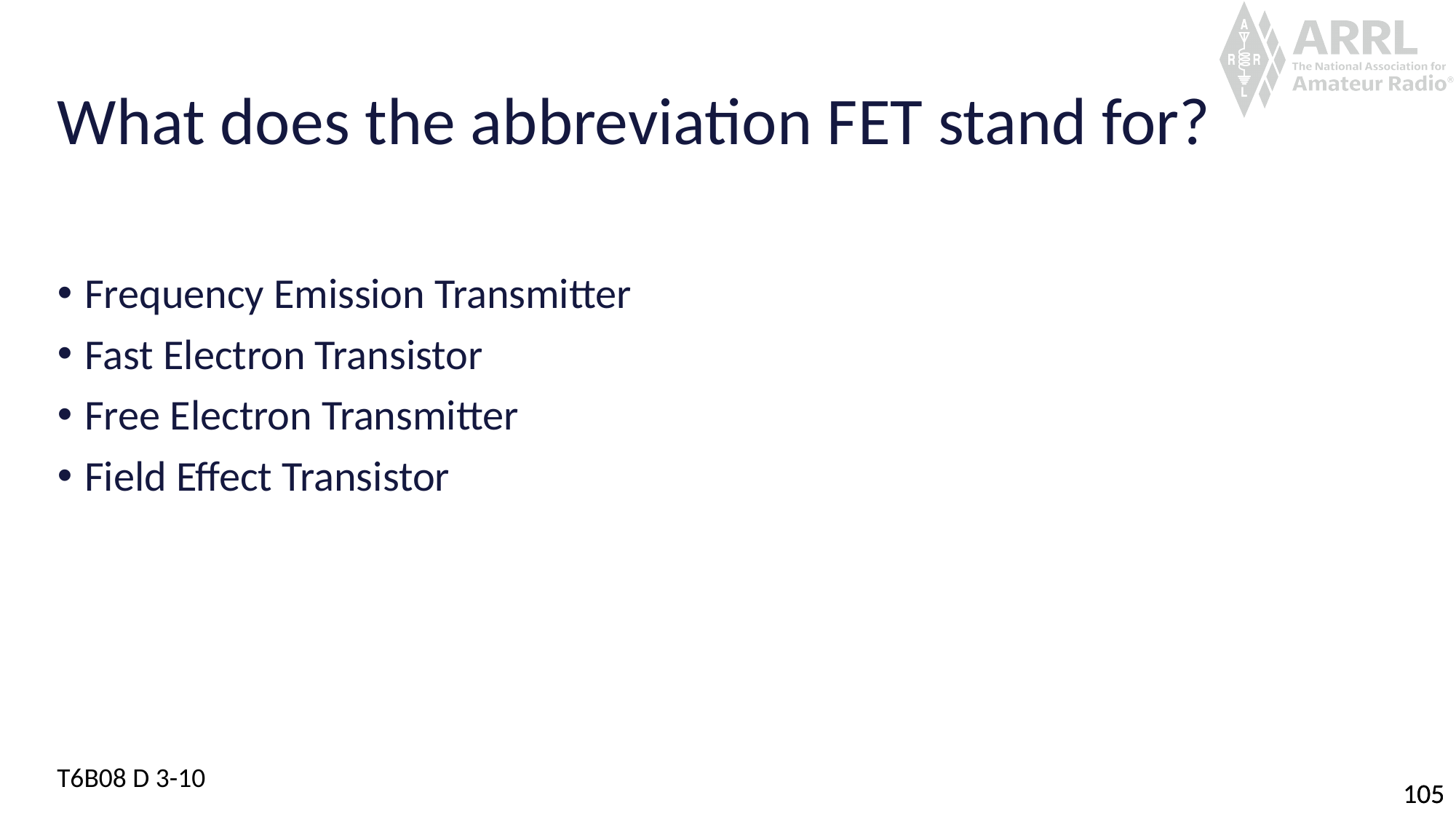

# What does the abbreviation FET stand for?
Frequency Emission Transmitter
Fast Electron Transistor
Free Electron Transmitter
Field Effect Transistor
T6B08 D 3-10